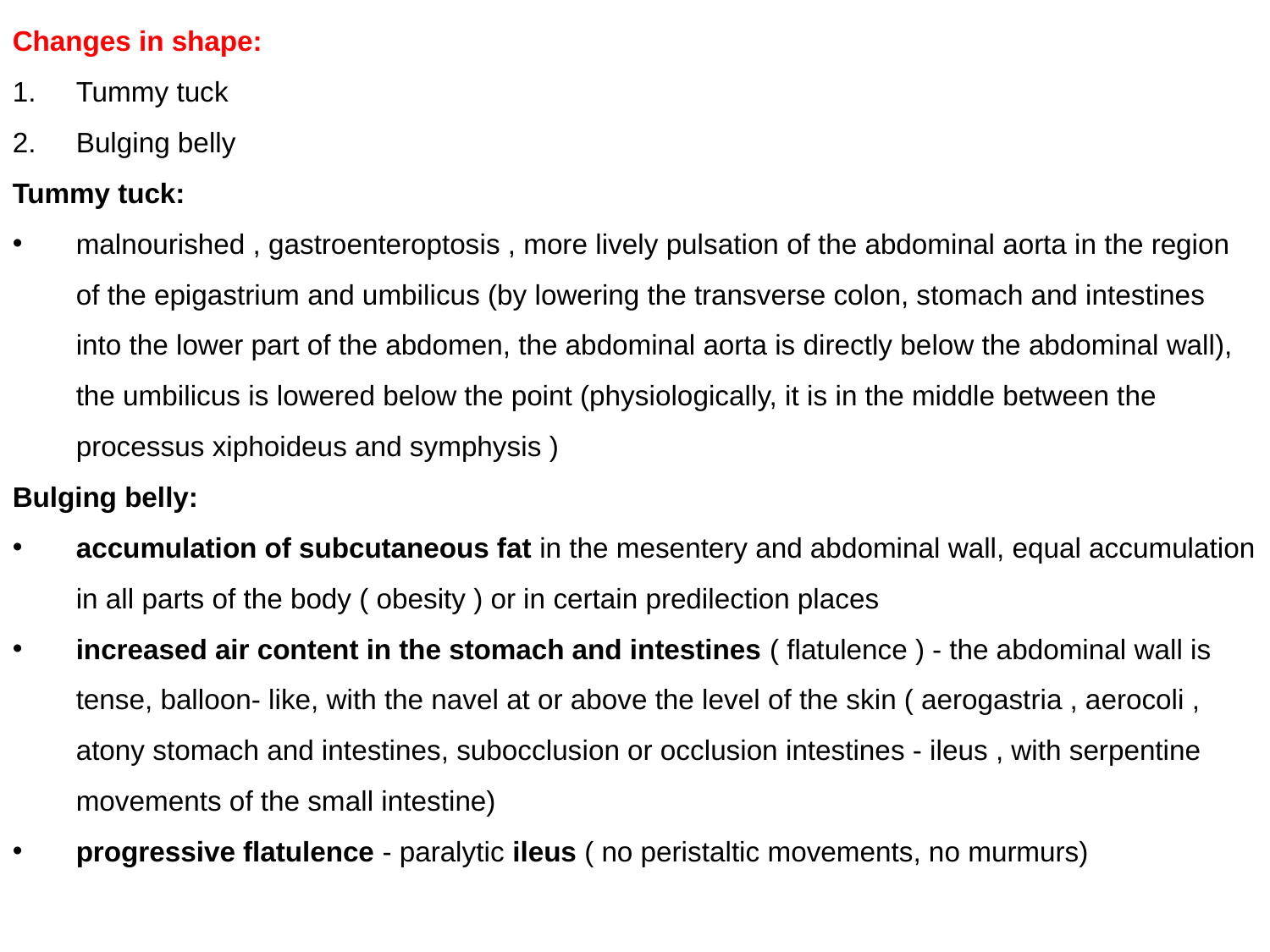

Changes in shape:
Tummy tuck
Bulging belly
Tummy tuck:
malnourished , gastroenteroptosis , more lively pulsation of the abdominal aorta in the region of the epigastrium and umbilicus (by lowering the transverse colon, stomach and intestines into the lower part of the abdomen, the abdominal aorta is directly below the abdominal wall), the umbilicus is lowered below the point (physiologically, it is in the middle between the processus xiphoideus and symphysis )
Bulging belly:
accumulation of subcutaneous fat in the mesentery and abdominal wall, equal accumulation in all parts of the body ( obesity ) or in certain predilection places
increased air content in the stomach and intestines ( flatulence ) - the abdominal wall is tense, balloon- like, with the navel at or above the level of the skin ( aerogastria , aerocoli , atony stomach and intestines, subocclusion or occlusion intestines - ileus , with serpentine movements of the small intestine)
progressive flatulence - paralytic ileus ( no peristaltic movements, no murmurs)